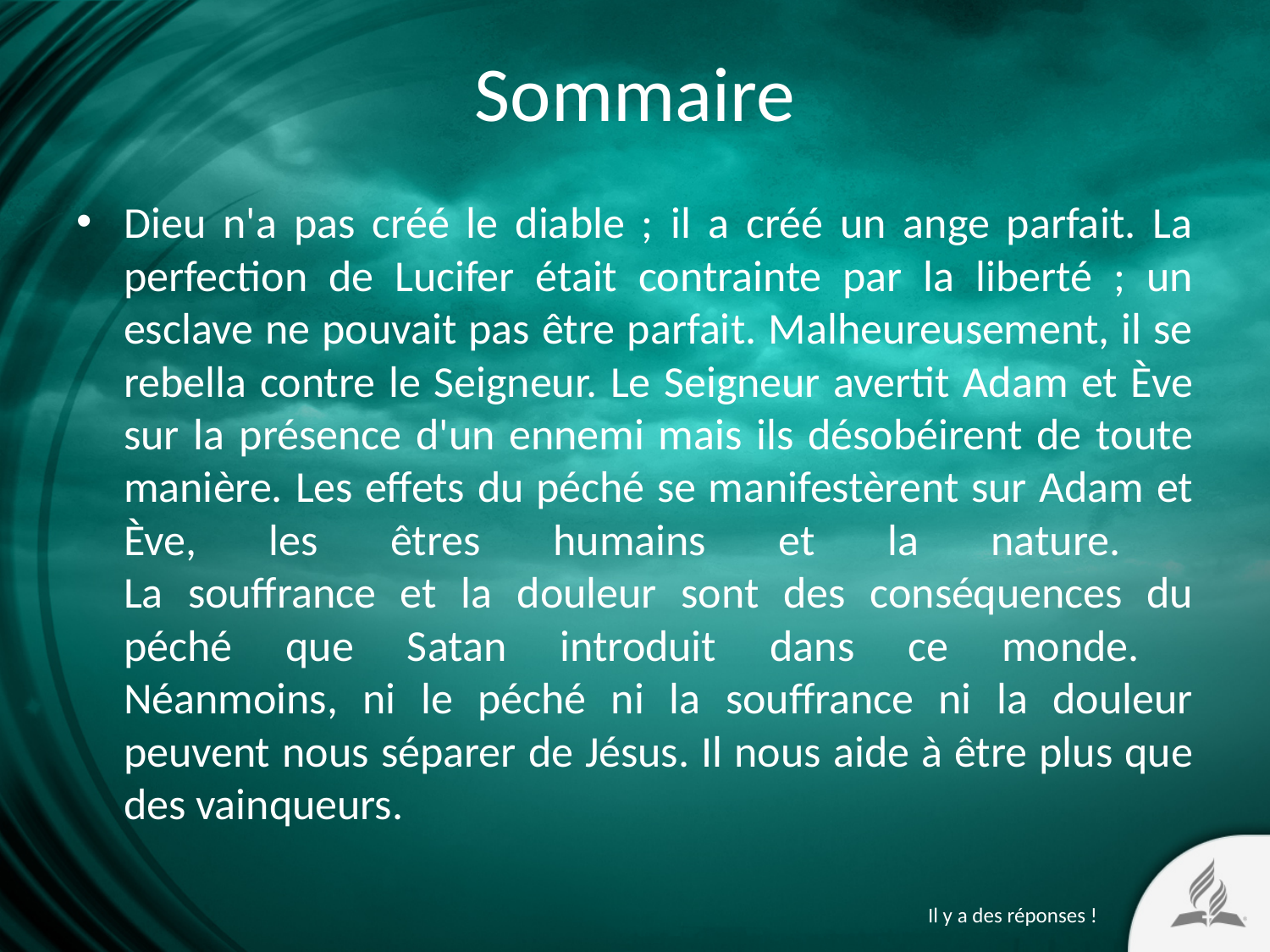

# Sommaire
Dieu n'a pas créé le diable ; il a créé un ange parfait. La perfection de Lucifer était contrainte par la liberté ; un esclave ne pouvait pas être parfait. Malheureusement, il se rebella contre le Seigneur. Le Seigneur avertit Adam et Ève sur la présence d'un ennemi mais ils désobéirent de toute manière. Les effets du péché se manifestèrent sur Adam et Ève, les êtres humains et la nature.
La souffrance et la douleur sont des conséquences du péché que Satan introduit dans ce monde.
Néanmoins, ni le péché ni la souffrance ni la douleur peuvent nous séparer de Jésus. Il nous aide à être plus que des vainqueurs.
Il y a des réponses !